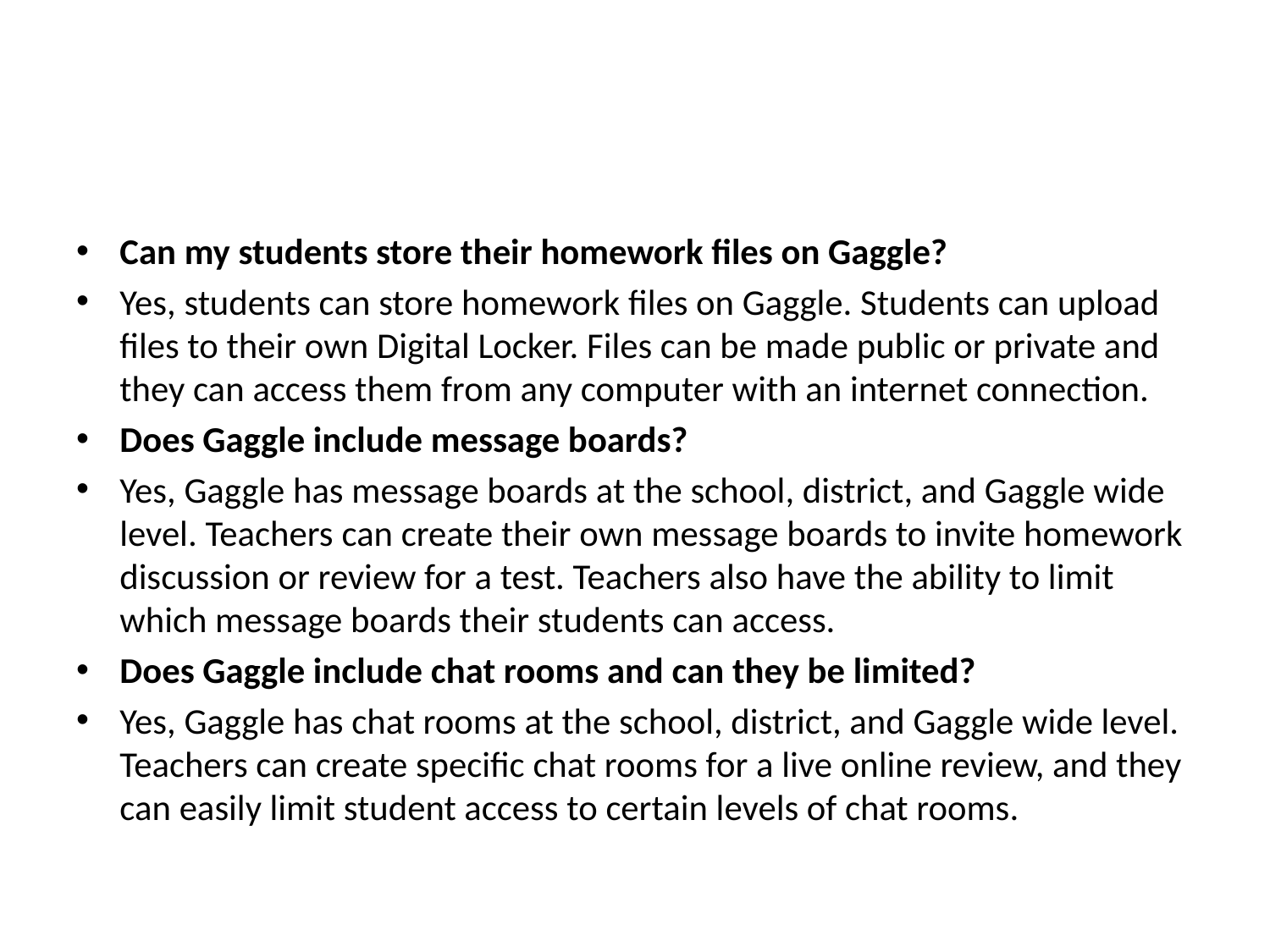

#
Can my students store their homework files on Gaggle?
Yes, students can store homework files on Gaggle. Students can upload files to their own Digital Locker. Files can be made public or private and they can access them from any computer with an internet connection.
Does Gaggle include message boards?
Yes, Gaggle has message boards at the school, district, and Gaggle wide level. Teachers can create their own message boards to invite homework discussion or review for a test. Teachers also have the ability to limit which message boards their students can access.
Does Gaggle include chat rooms and can they be limited?
Yes, Gaggle has chat rooms at the school, district, and Gaggle wide level. Teachers can create specific chat rooms for a live online review, and they can easily limit student access to certain levels of chat rooms.